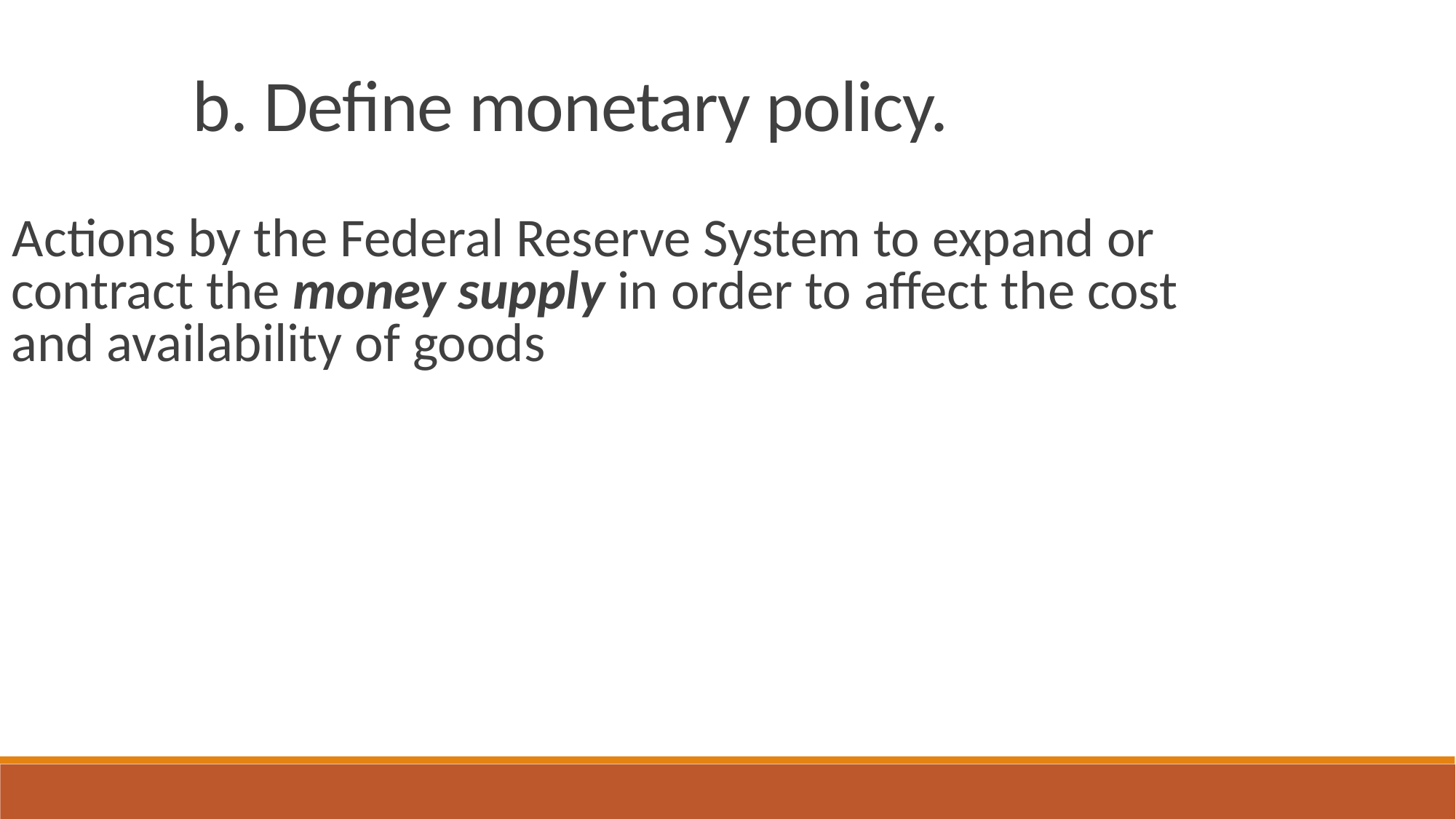

b. Define monetary policy.
Actions by the Federal Reserve System to expand or contract the money supply in order to affect the cost and availability of goods